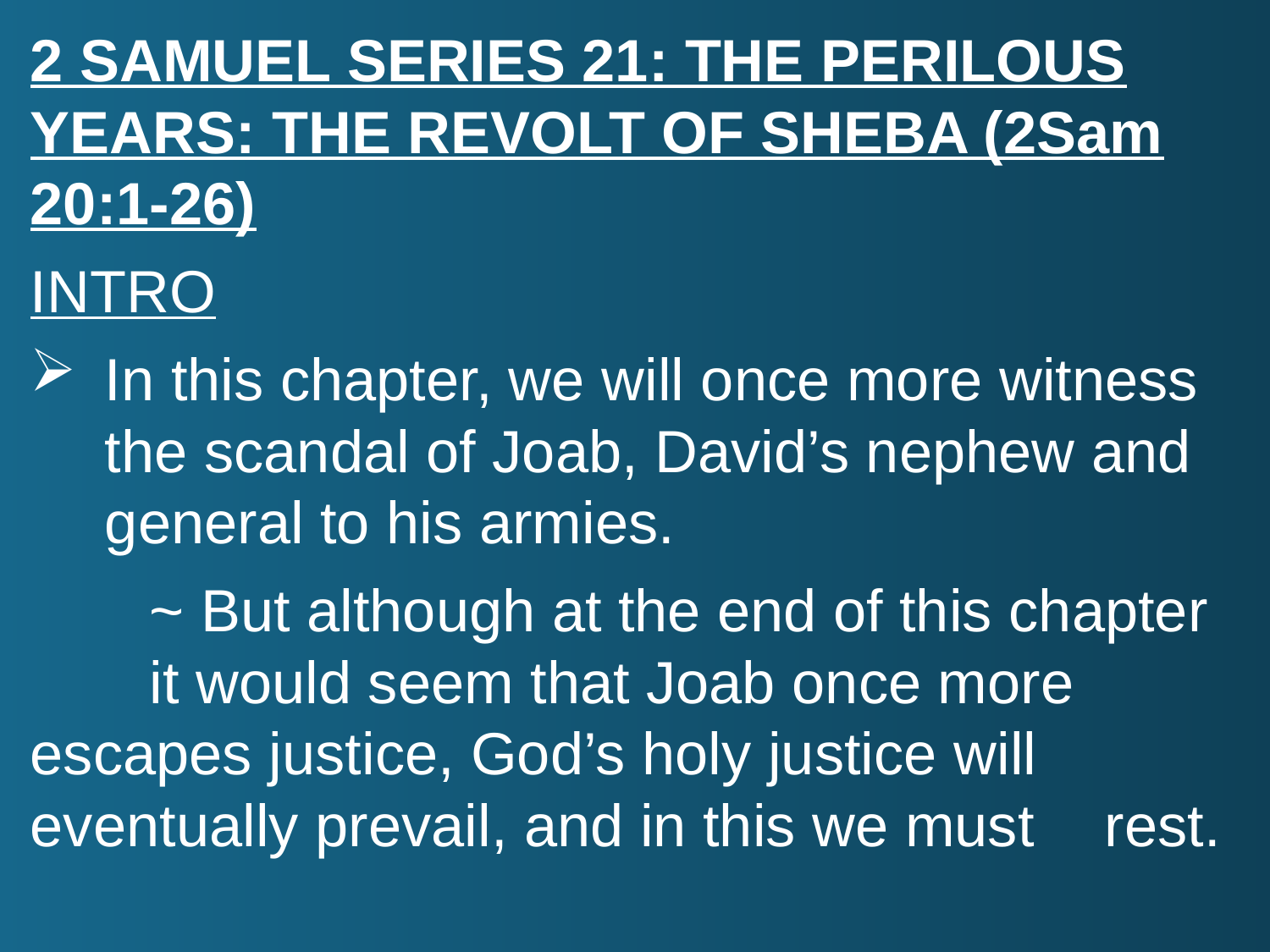

2 SAMUEL SERIES 21: THE PERILOUS YEARS: THE REVOLT OF SHEBA (2Sam 20:1-26)
INTRO
In this chapter, we will once more witness the scandal of Joab, David’s nephew and general to his armies.
		~ But although at the end of this chapter 					it would seem that Joab once more 						escapes justice, God’s holy justice will 					eventually prevail, and in this we must 					rest.